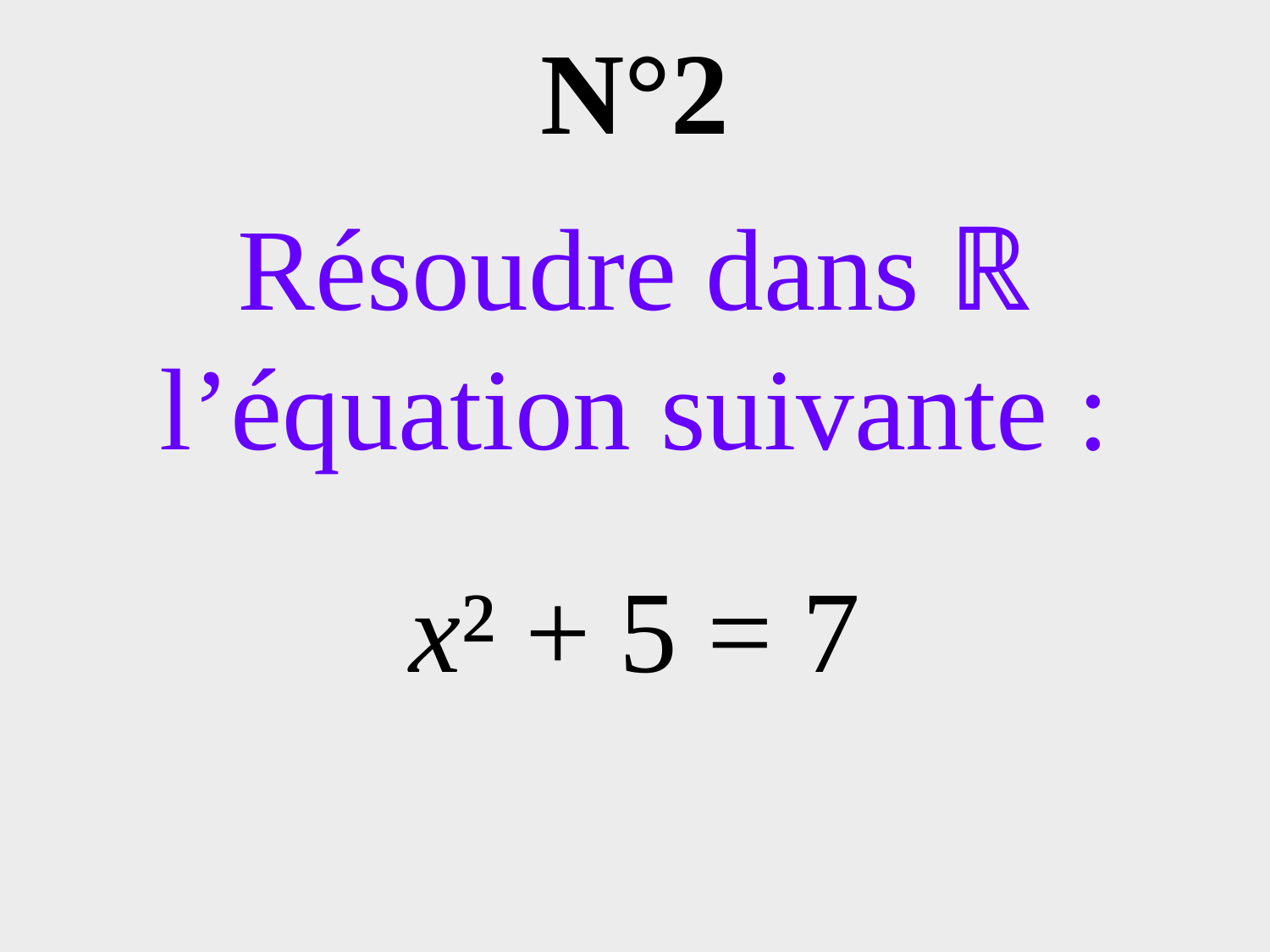

# N°2
Résoudre dans ℝ l’équation suivante :

x² + 5 = 7